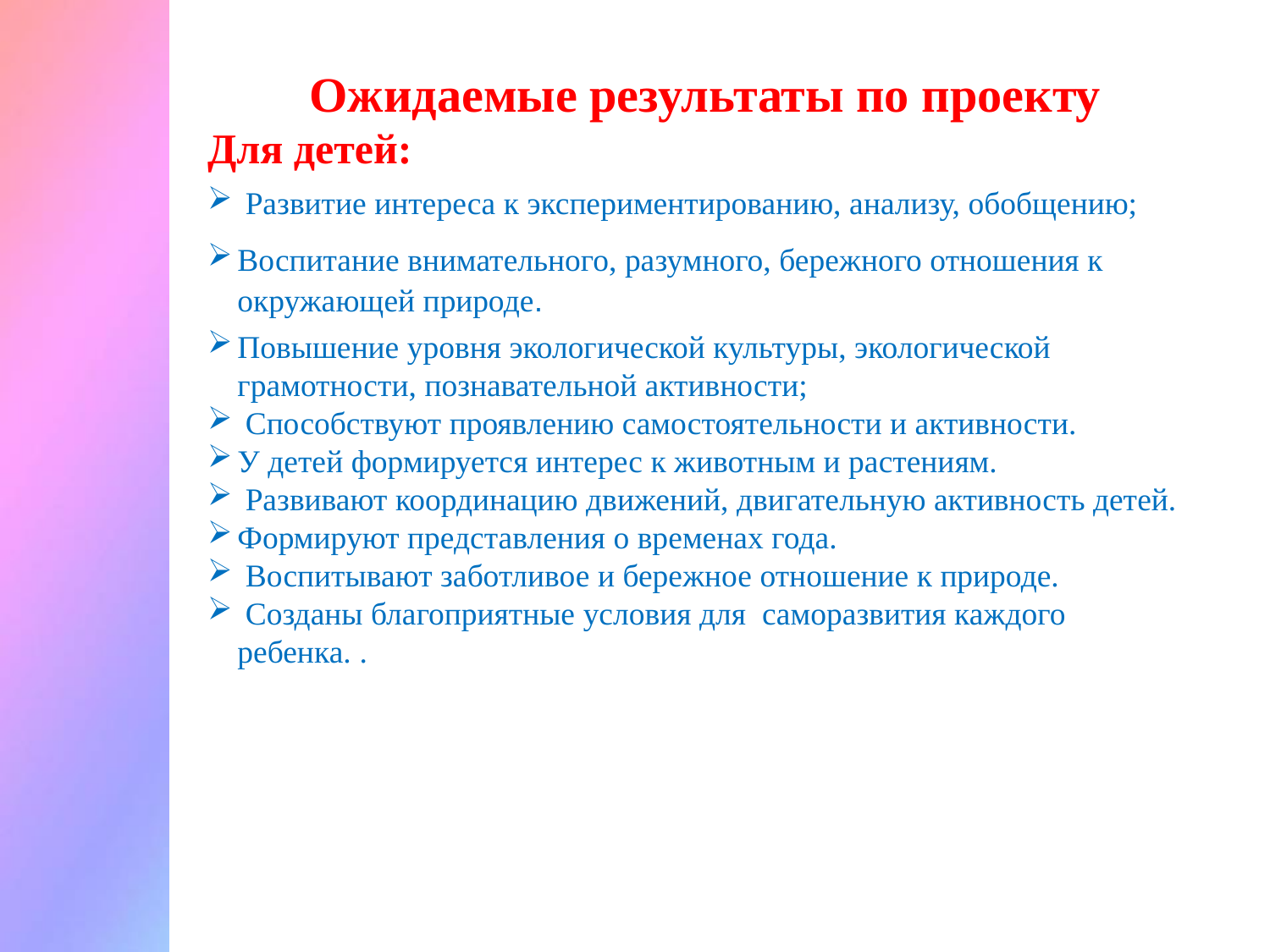

Ожидаемые результаты по проекту
Для детей:
 Развитие интереса к экспериментированию, анализу, обобщению;
Воспитание внимательного, разумного, бережного отношения к окружающей природе.
Повышение уровня экологической культуры, экологической грамотности, познавательной активности;
 Способствуют проявлению самостоятельности и активности.
У детей формируется интерес к животным и растениям.
 Развивают координацию движений, двигательную активность детей.
Формируют представления о временах года.
 Воспитывают заботливое и бережное отношение к природе.
 Созданы благоприятные условия для  саморазвития каждого ребенка. .